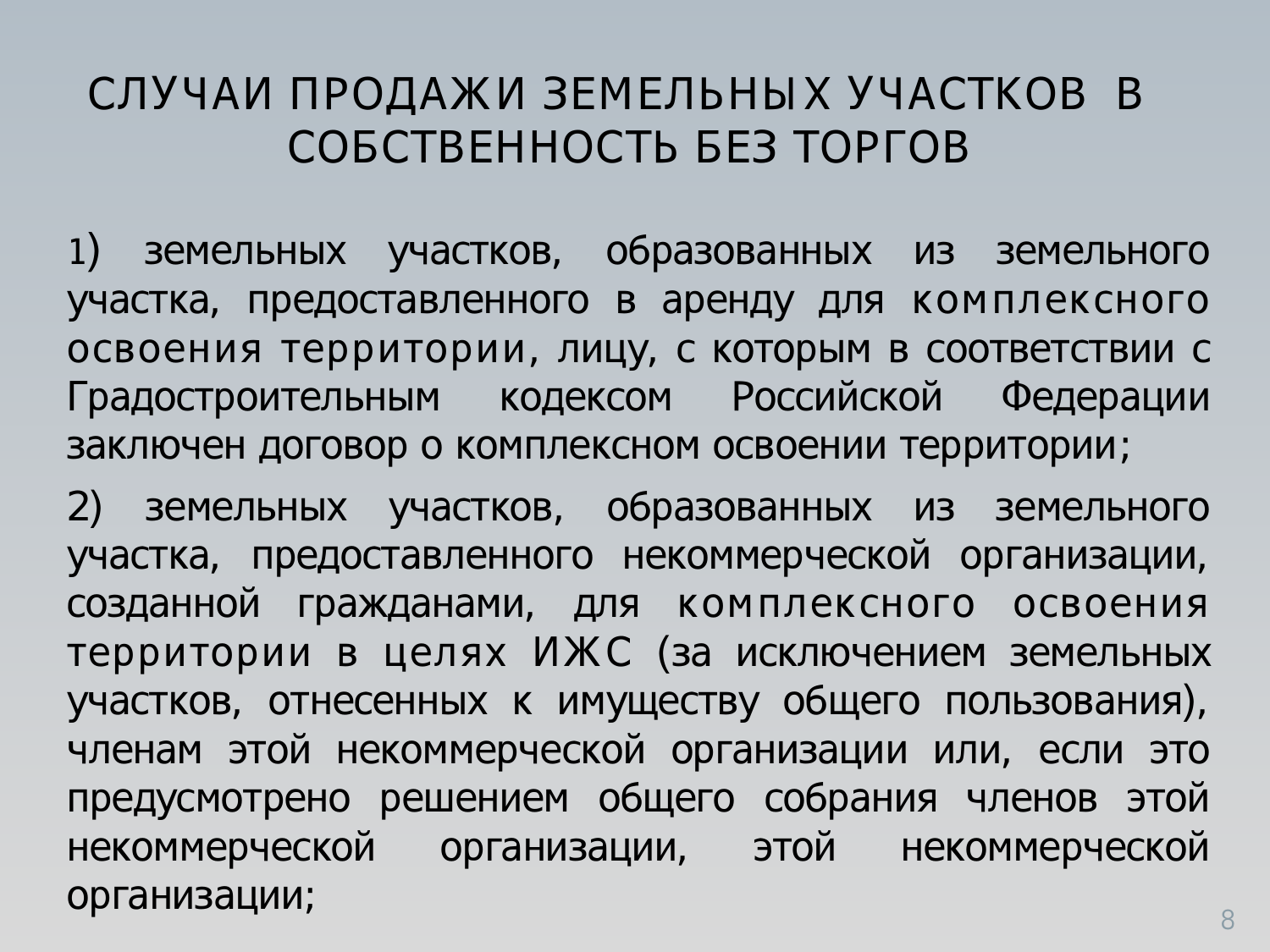

Случаи продажи земельных участков  в   собственность без торгов
1) земельных участков, образованных из земельного участка, предоставленного в аренду для комплексного освоения территории, лицу, с которым в соответствии с Градостроительным кодексом Российской Федерации заключен договор о комплексном освоении территории;
2) земельных участков, образованных из земельного участка, предоставленного некоммерческой организации, созданной гражданами, для комплексного освоения территории в целях ИЖС (за исключением земельных участков, отнесенных к имуществу общего пользования), членам этой некоммерческой организации или, если это предусмотрено решением общего собрания членов этой некоммерческой организации, этой некоммерческой организации;

8